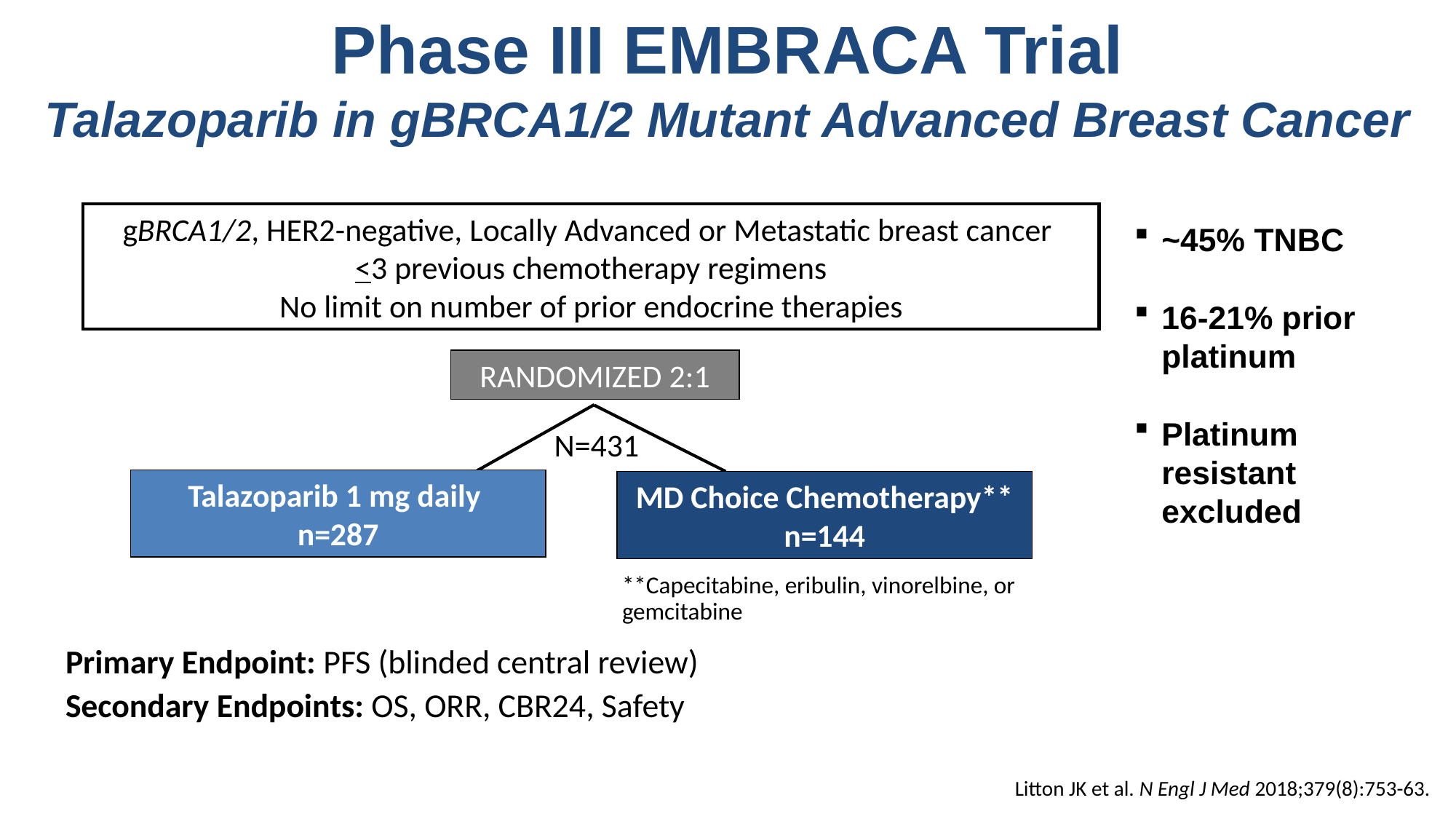

# Phase III EMBRACA Trial Talazoparib in gBRCA1/2 Mutant Advanced Breast Cancer
gBRCA1/2, HER2-negative, Locally Advanced or Metastatic breast cancer
<3 previous chemotherapy regimens
No limit on number of prior endocrine therapies
~45% TNBC

16-21% prior platinum

Platinum resistant excluded
RANDOMIZED 2:1

N=431
Talazoparib 1 mg daily
n=287
MD Choice Chemotherapy**
n=144
**Capecitabine, eribulin, vinorelbine, or gemcitabine
Primary Endpoint: PFS (blinded central review)

Secondary Endpoints: OS, ORR, CBR24, Safety
Litton JK et al. N Engl J Med 2018;379(8):753-63.